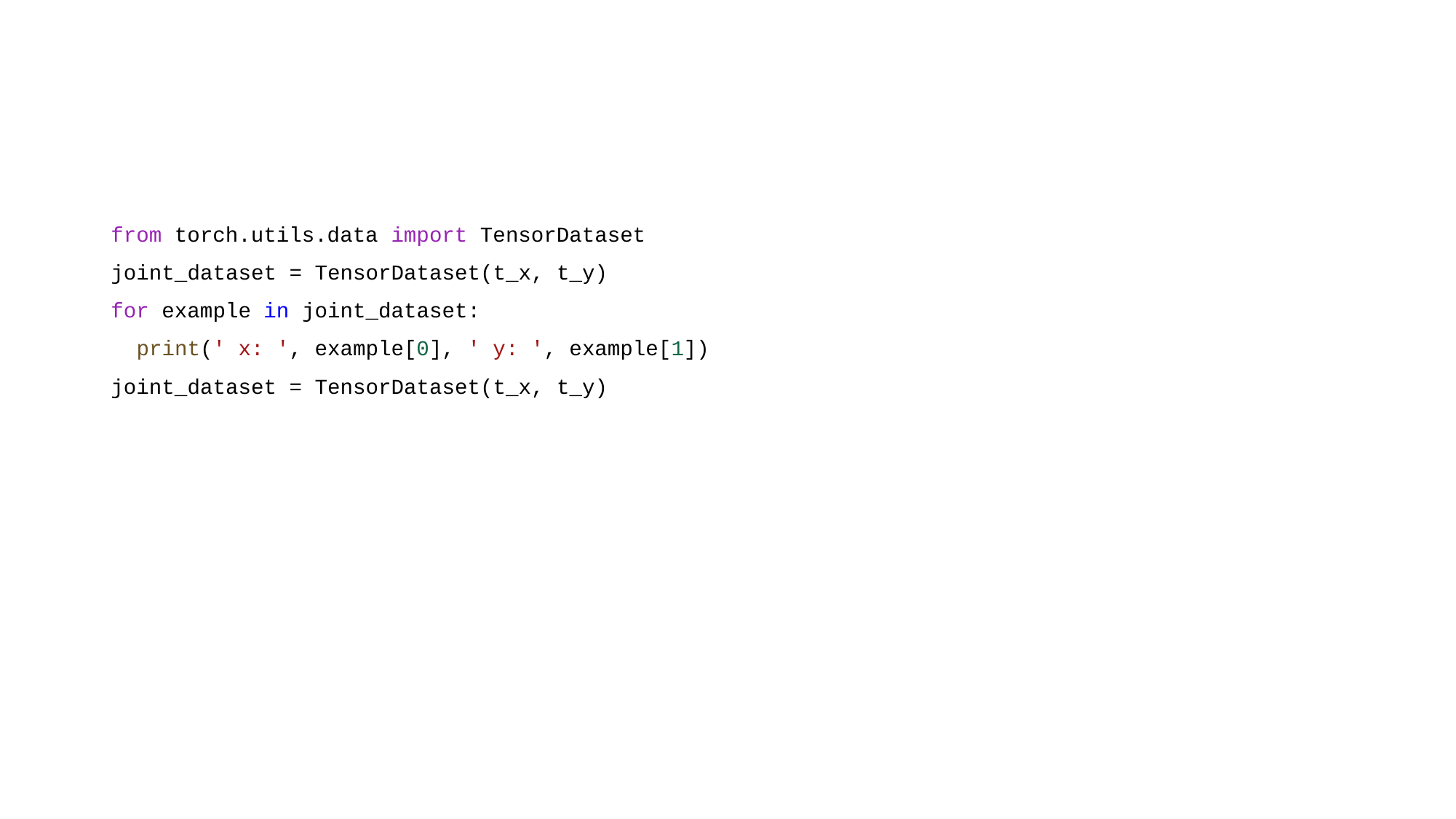

#
from torch.utils.data import TensorDataset
joint_dataset = TensorDataset(t_x, t_y)
for example in joint_dataset:
  print(' x: ', example[0], ' y: ', example[1])
joint_dataset = TensorDataset(t_x, t_y)